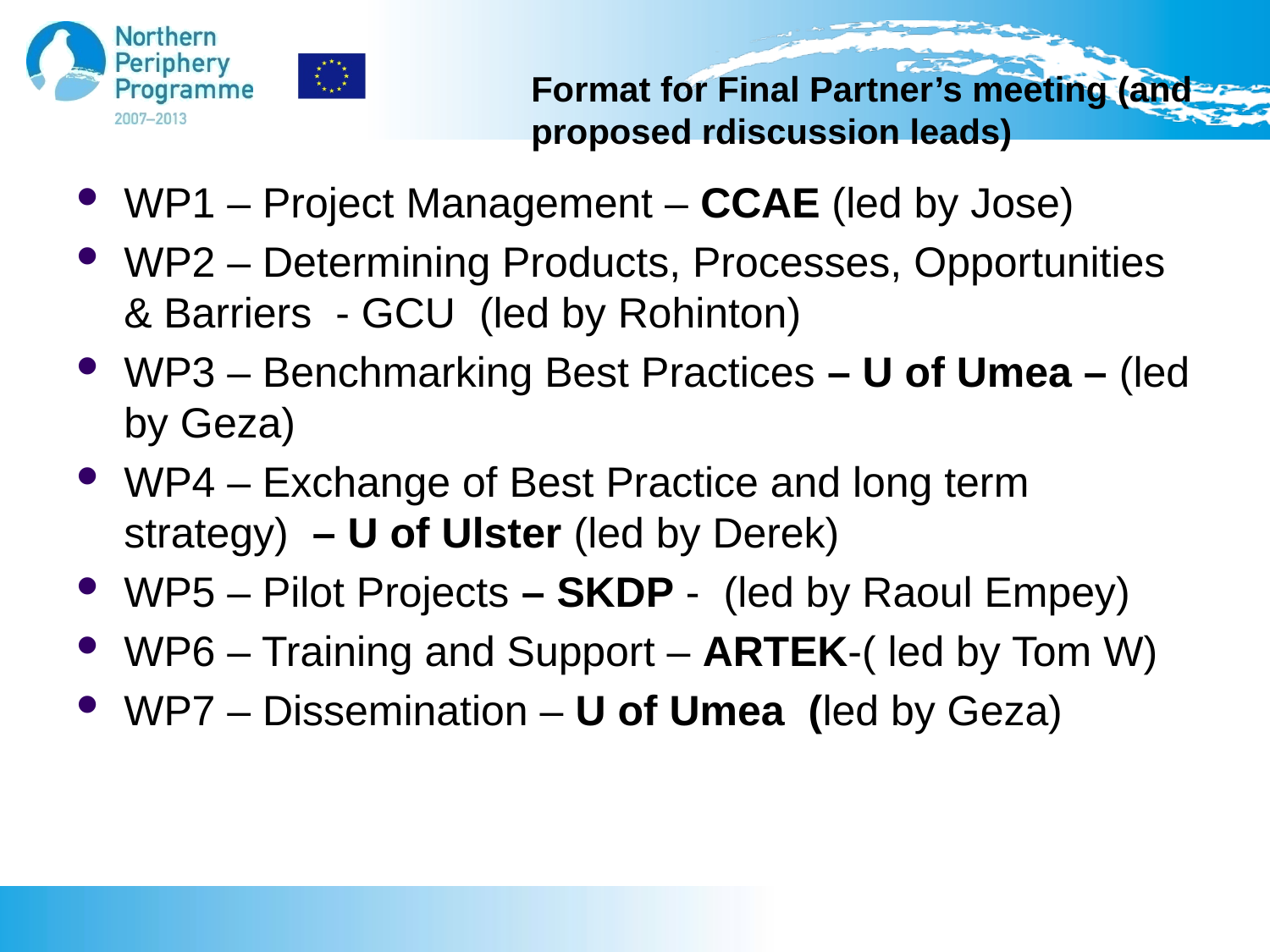

# Format for Final Partner’s meeting (and proposed rdiscussion leads)
WP1 – Project Management – CCAE (led by Jose)
WP2 – Determining Products, Processes, Opportunities & Barriers  - GCU  (led by Rohinton)
WP3 – Benchmarking Best Practices – U of Umea – (led by Geza)
WP4 – Exchange of Best Practice and long term strategy)  – U of Ulster (led by Derek)
WP5 – Pilot Projects – SKDP -  (led by Raoul Empey)
WP6 – Training and Support – ARTEK-( led by Tom W)
WP7 – Dissemination – U of Umea  (led by Geza)